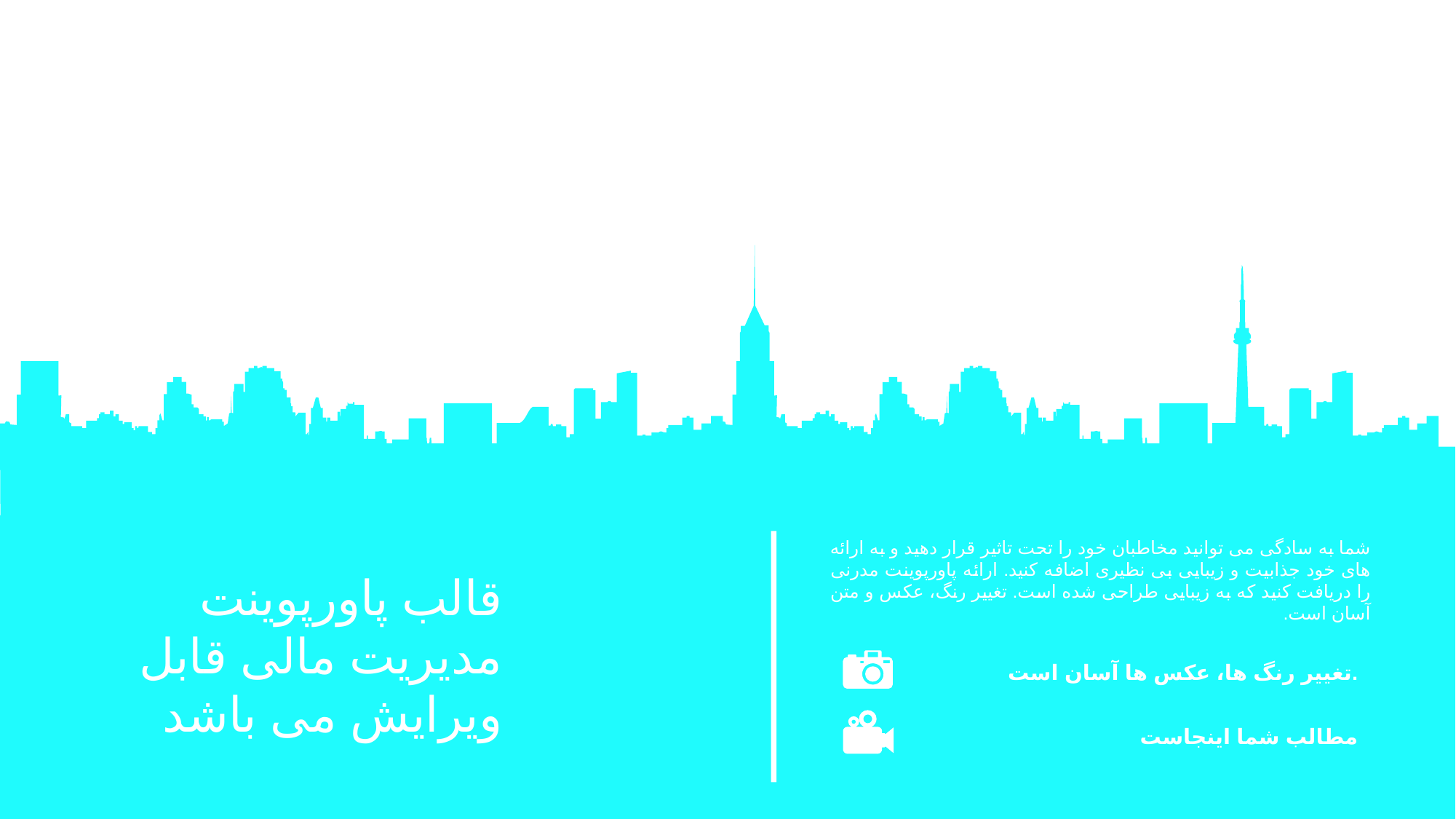

شما به سادگی می توانید مخاطبان خود را تحت تاثیر قرار دهید و به ارائه های خود جذابیت و زیبایی بی نظیری اضافه کنید. ارائه پاورپوینت مدرنی را دریافت کنید که به زیبایی طراحی شده است. تغییر رنگ، عکس و متن آسان است.
قالب پاورپوینت مدیریت مالی قابل ویرایش می باشد

تغییر رنگ ها، عکس ها آسان است.

مطالب شما اینجاست